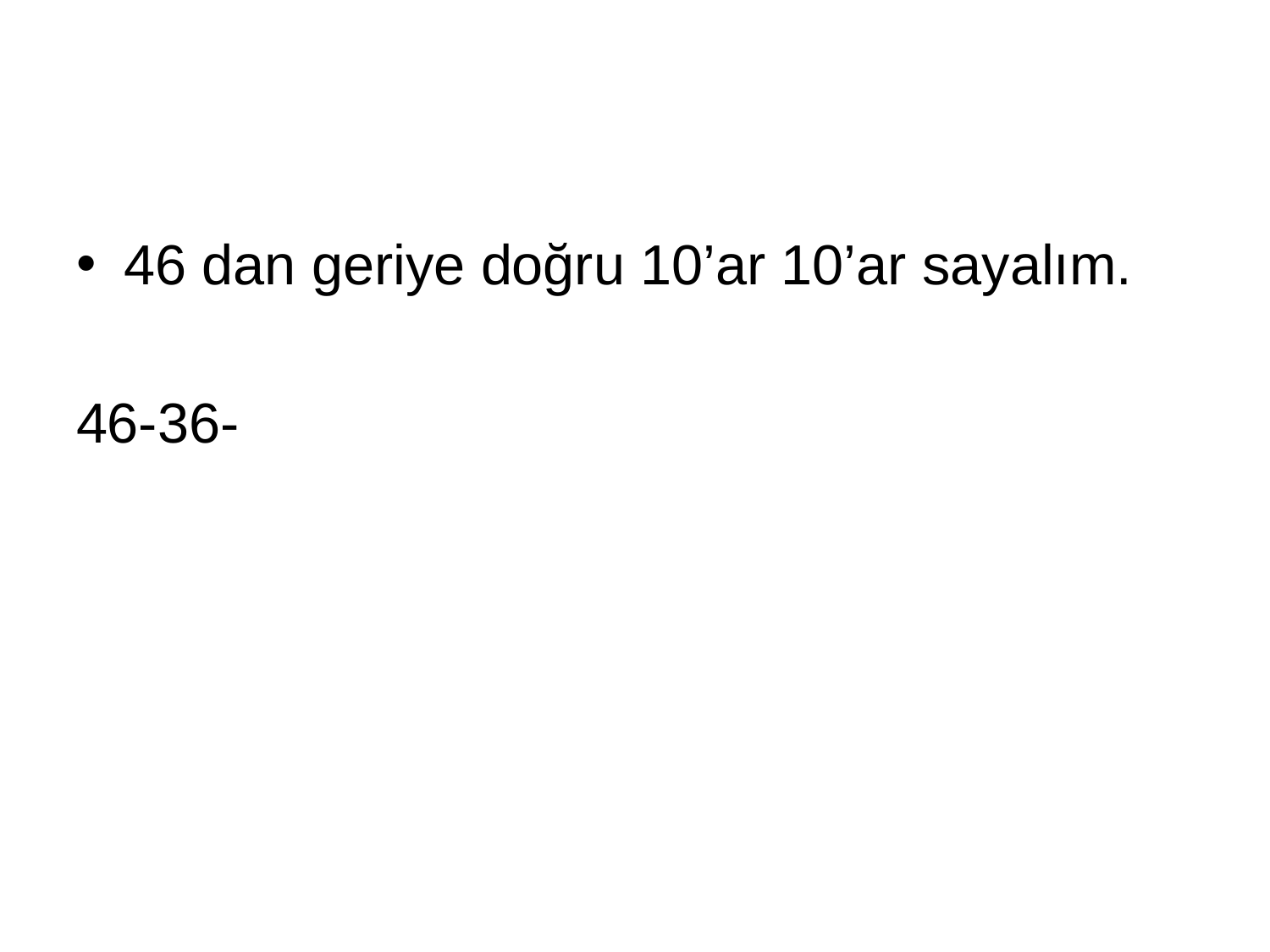

#
46 dan geriye doğru 10’ar 10’ar sayalım.

46-36-